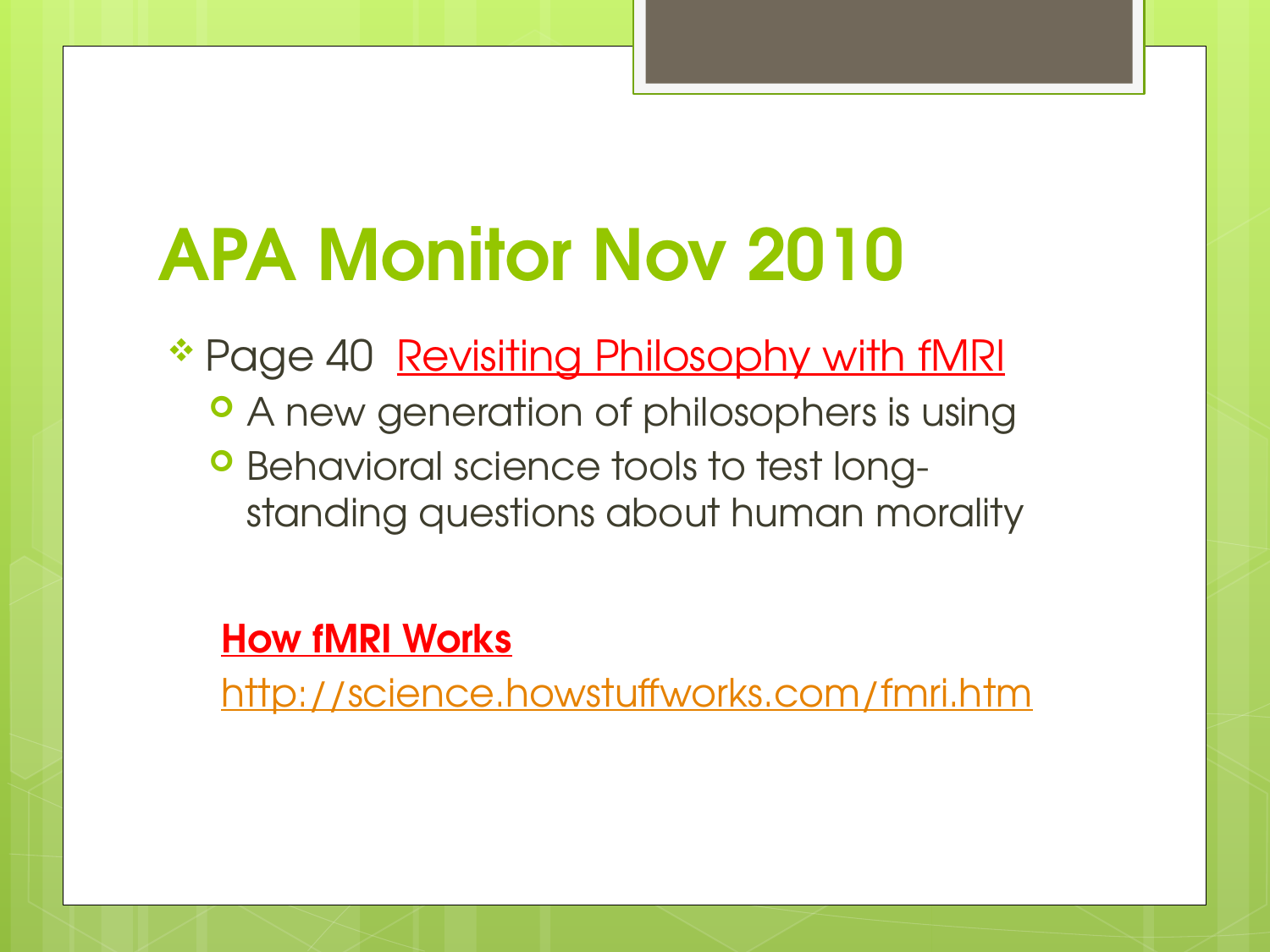

# APA Monitor Nov 2010
Page 40  Revisiting Philosophy with fMRI
A new generation of philosophers is using
Behavioral science tools to test long-standing questions about human morality

How fMRI Works
http://science.howstuffworks.com/fmri.htm